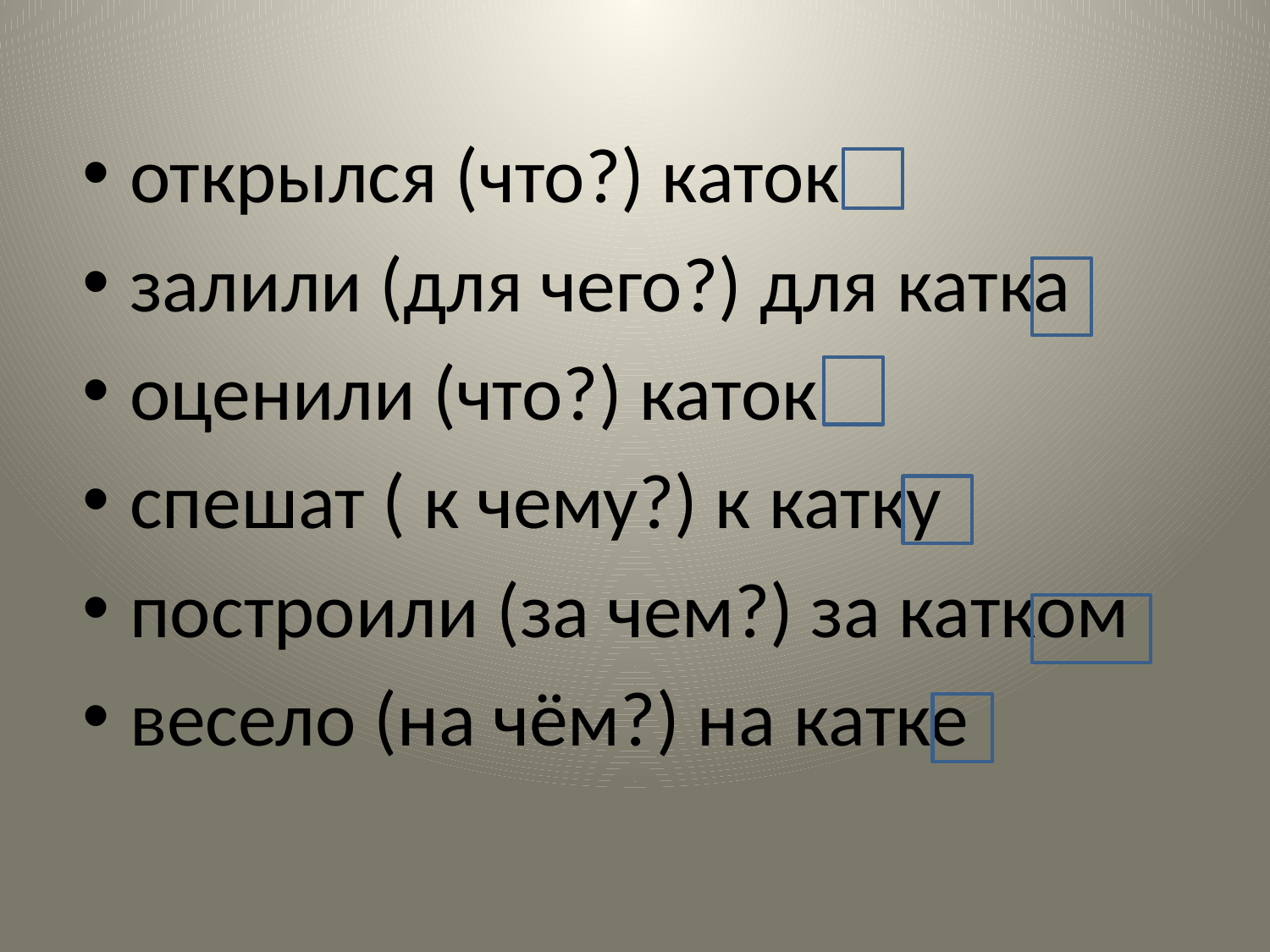

#
открылся (что?) каток
залили (для чего?) для катка
оценили (что?) каток
спешат ( к чему?) к катку
построили (за чем?) за катком
весело (на чём?) на катке